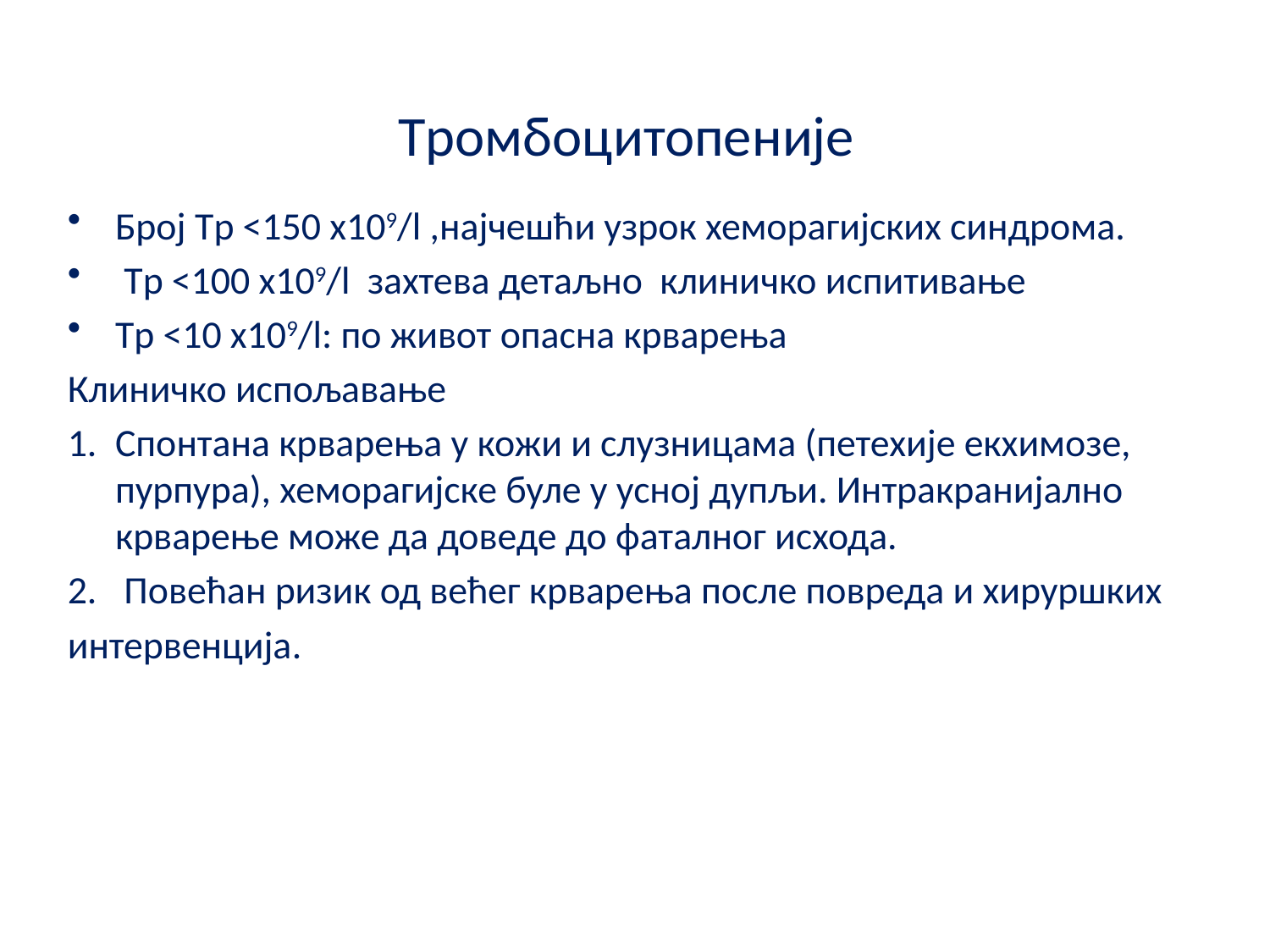

# Тромбоцитопеније
Број Тр <150 x109/l ,најчешћи узрок хеморагијских синдрома.
 Тр <100 x109/l  захтева детаљно  клиничко испитивање
Тр <10 x109/l: по живот опасна крварења
Клиничко испољавање
Спонтана крварења у кожи и слузницама (петехије екхимозе, пурпура), хеморагијске буле у усној дупљи. Интракранијално крварење може да доведе до фаталног исхода.
 Повећан ризик од већег крварења после повреда и хируршких
интервенција.